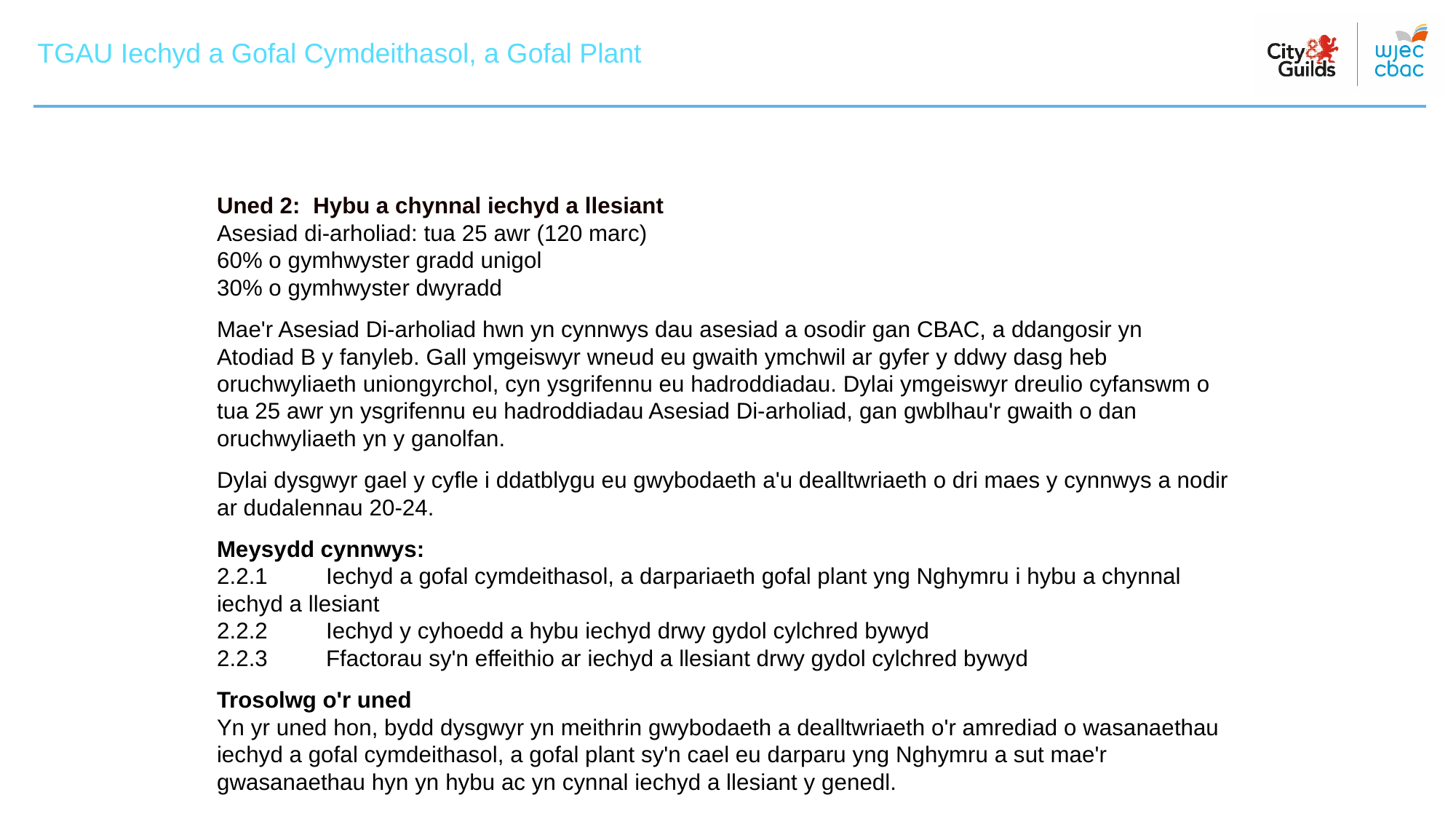

TGAU Iechyd a Gofal Cymdeithasol, a Gofal Plant

TGAU Iechyd a Gofal Cymdeithasol, a Gofal Plant
Uned 2:  Hybu a chynnal iechyd a llesiant
Asesiad di-arholiad: tua 25 awr (120 marc)
60% o gymhwyster gradd unigol
30% o gymhwyster dwyradd

Mae'r Asesiad Di-arholiad hwn yn cynnwys dau asesiad a osodir gan CBAC, a ddangosir yn
Atodiad B y fanyleb. Gall ymgeiswyr wneud eu gwaith ymchwil ar gyfer y ddwy dasg heb oruchwyliaeth uniongyrchol, cyn ysgrifennu eu hadroddiadau. Dylai ymgeiswyr dreulio cyfanswm o tua 25 awr yn ysgrifennu eu hadroddiadau Asesiad Di-arholiad, gan gwblhau'r gwaith o dan oruchwyliaeth yn y ganolfan.

Dylai dysgwyr gael y cyfle i ddatblygu eu gwybodaeth a'u dealltwriaeth o dri maes y cynnwys a nodir ar dudalennau 20-24.

Meysydd cynnwys:
2.2.1	Iechyd a gofal cymdeithasol, a darpariaeth gofal plant yng Nghymru i hybu a chynnal iechyd a llesiant
2.2.2	Iechyd y cyhoedd a hybu iechyd drwy gydol cylchred bywyd
2.2.3	Ffactorau sy'n effeithio ar iechyd a llesiant drwy gydol cylchred bywyd

Trosolwg o'r uned
Yn yr uned hon, bydd dysgwyr yn meithrin gwybodaeth a dealltwriaeth o'r amrediad o wasanaethau iechyd a gofal cymdeithasol, a gofal plant sy'n cael eu darparu yng Nghymru a sut mae'r gwasanaethau hyn yn hybu ac yn cynnal iechyd a llesiant y genedl.